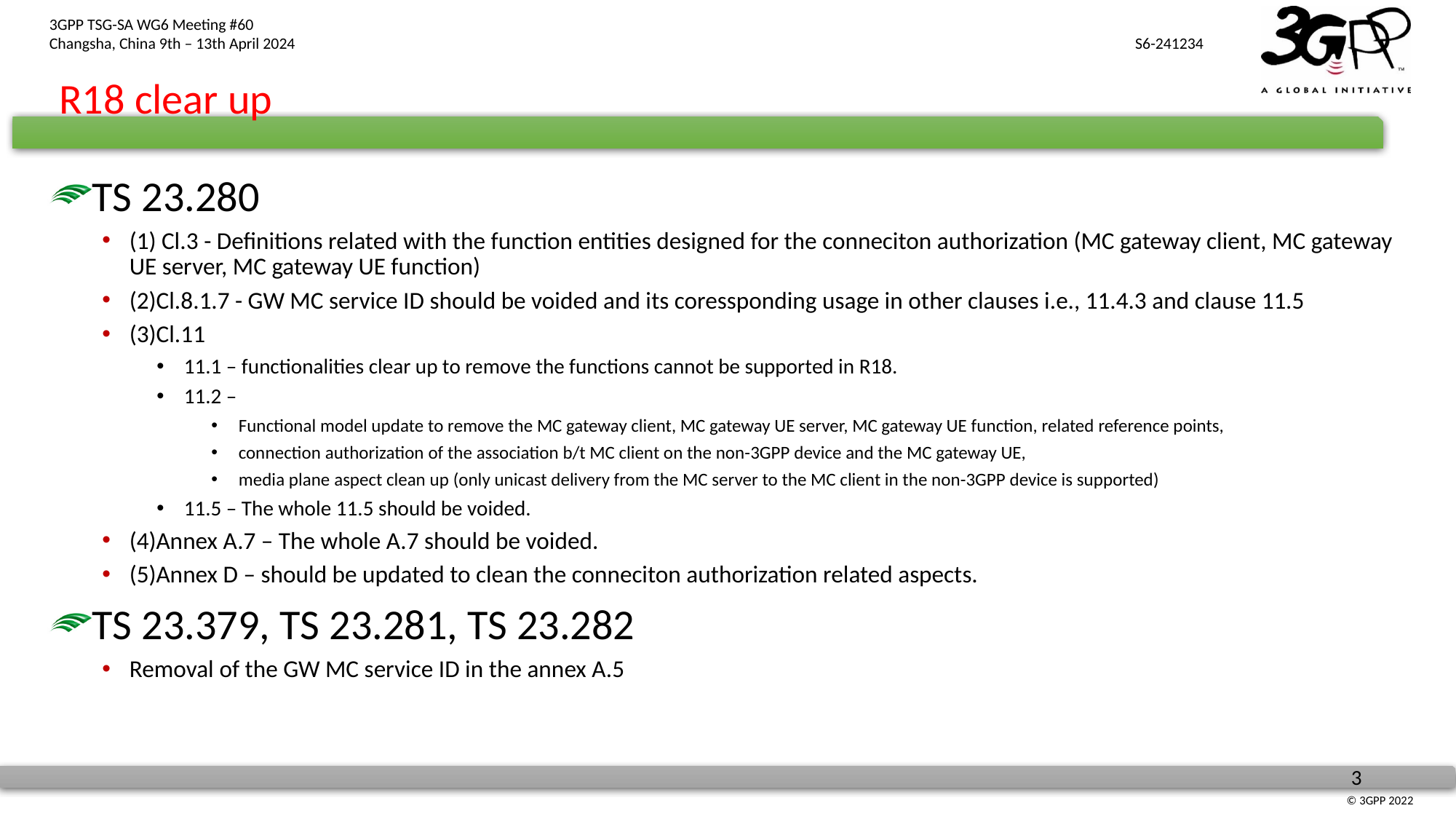

# R18 clear up
TS 23.280
(1) Cl.3 - Definitions related with the function entities designed for the conneciton authorization (MC gateway client, MC gateway UE server, MC gateway UE function)
(2)Cl.8.1.7 - GW MC service ID should be voided and its coressponding usage in other clauses i.e., 11.4.3 and clause 11.5
(3)Cl.11
11.1 – functionalities clear up to remove the functions cannot be supported in R18.
11.2 –
Functional model update to remove the MC gateway client, MC gateway UE server, MC gateway UE function, related reference points,
connection authorization of the association b/t MC client on the non-3GPP device and the MC gateway UE,
media plane aspect clean up (only unicast delivery from the MC server to the MC client in the non-3GPP device is supported)
11.5 – The whole 11.5 should be voided.
(4)Annex A.7 – The whole A.7 should be voided.
(5)Annex D – should be updated to clean the conneciton authorization related aspects.
TS 23.379, TS 23.281, TS 23.282
Removal of the GW MC service ID in the annex A.5